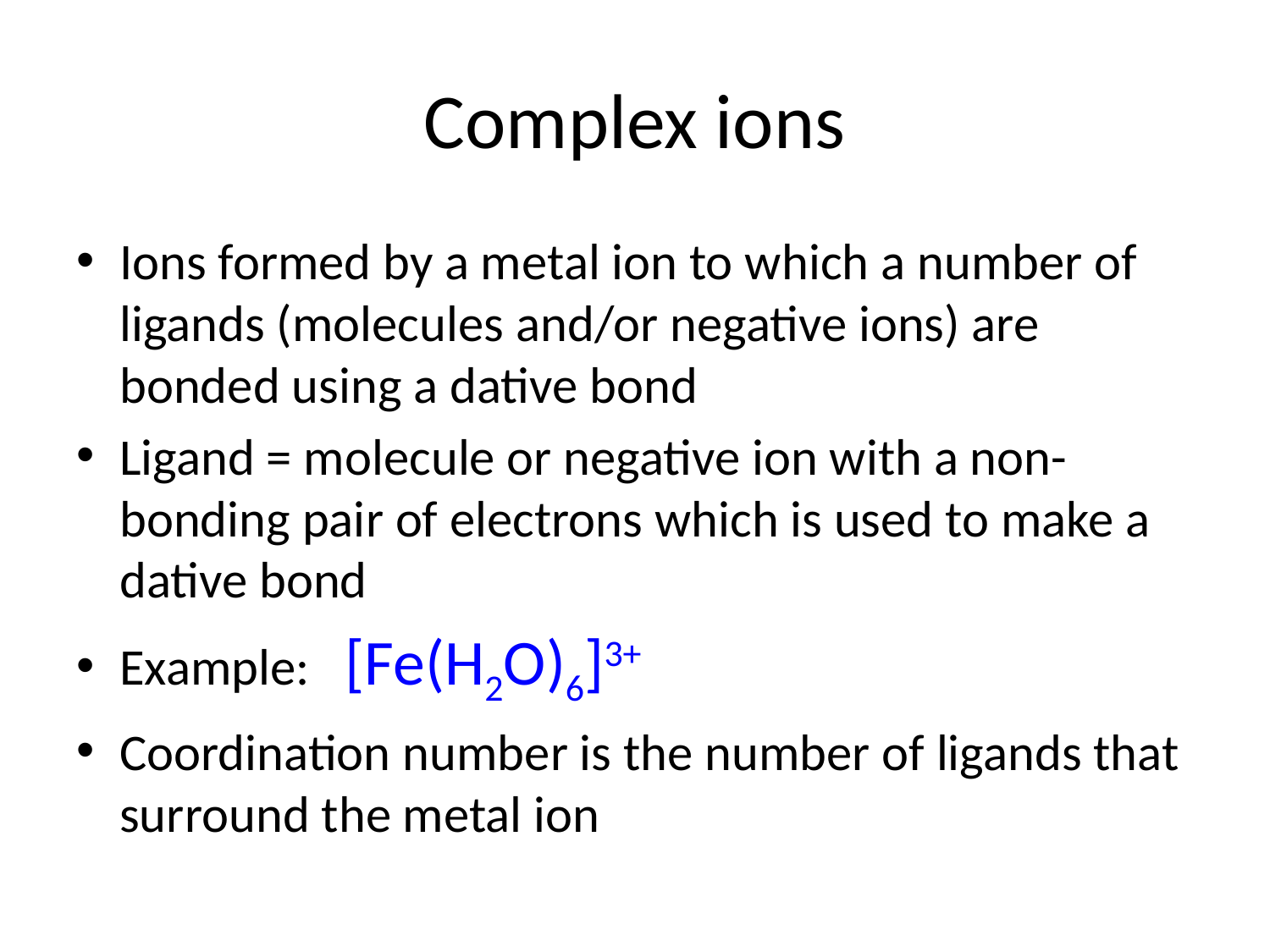

# Complex ions
Ions formed by a metal ion to which a number of ligands (molecules and/or negative ions) are bonded using a dative bond
Ligand = molecule or negative ion with a non-bonding pair of electrons which is used to make a dative bond
Example:   [Fe(H2O)6]3+
Coordination number is the number of ligands that surround the metal ion